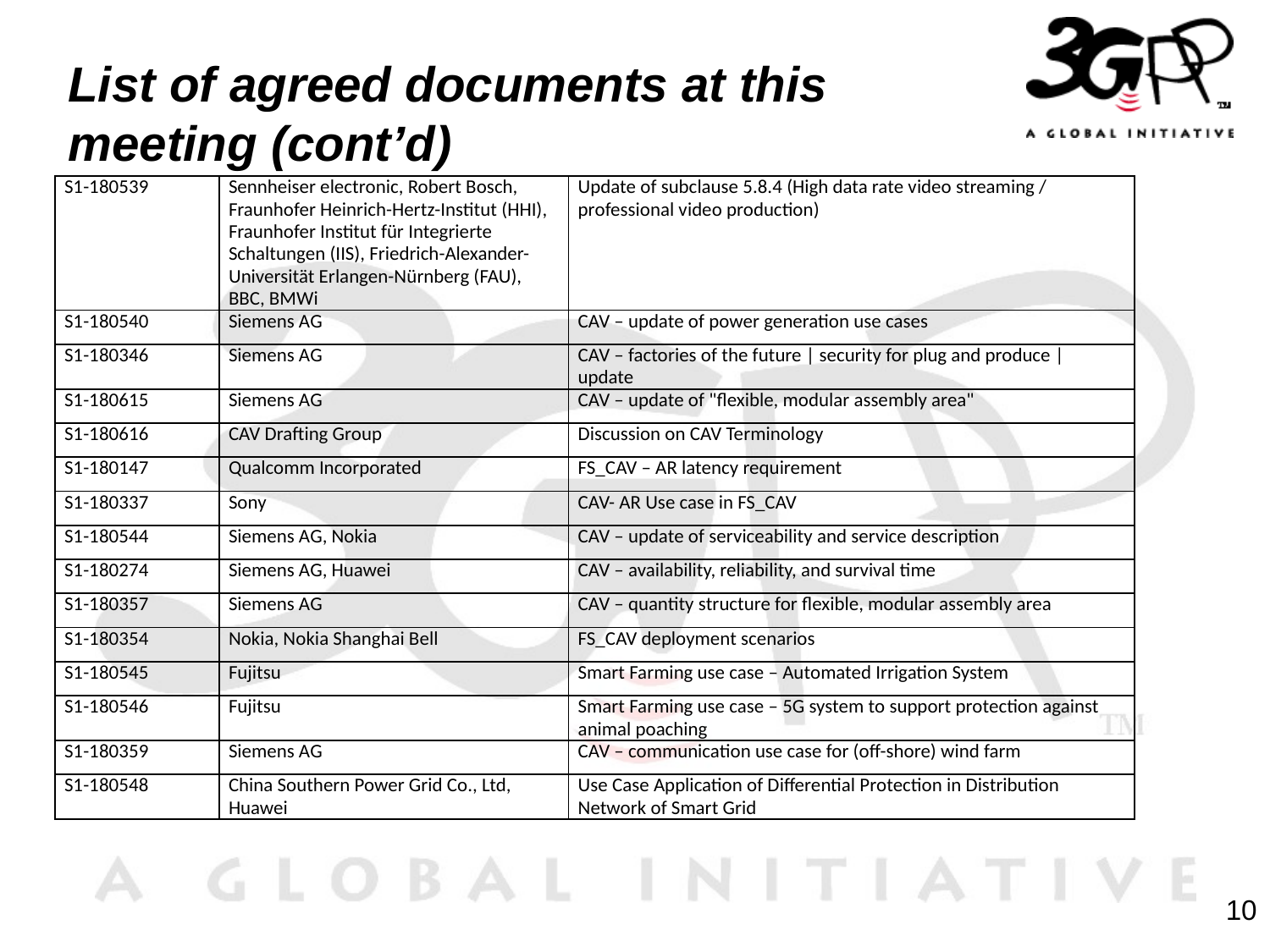

# List of agreed documents at this meeting (cont’d)
| S1-180539 | Sennheiser electronic, Robert Bosch, Fraunhofer Heinrich-Hertz-Institut (HHI), Fraunhofer Institut für Integrierte Schaltungen (IIS), Friedrich-Alexander-Universität Erlangen-Nürnberg (FAU), BBC, BMWi | Update of subclause 5.8.4 (High data rate video streaming / professional video production) |
| --- | --- | --- |
| S1-180540 | Siemens AG | CAV – update of power generation use cases |
| S1-180346 | Siemens AG | CAV – factories of the future | security for plug and produce | update |
| S1-180615 | Siemens AG | CAV – update of "flexible, modular assembly area" |
| S1-180616 | CAV Drafting Group | Discussion on CAV Terminology |
| S1-180147 | Qualcomm Incorporated | FS\_CAV – AR latency requirement |
| S1-180337 | Sony | CAV- AR Use case in FS\_CAV |
| S1-180544 | Siemens AG, Nokia | CAV – update of serviceability and service description |
| S1-180274 | Siemens AG, Huawei | CAV – availability, reliability, and survival time |
| S1-180357 | Siemens AG | CAV – quantity structure for flexible, modular assembly area |
| S1-180354 | Nokia, Nokia Shanghai Bell | FS\_CAV deployment scenarios |
| S1-180545 | Fujitsu | Smart Farming use case – Automated Irrigation System |
| S1-180546 | Fujitsu | Smart Farming use case – 5G system to support protection against animal poaching |
| S1-180359 | Siemens AG | CAV – communication use case for (off-shore) wind farm |
| S1-180548 | China Southern Power Grid Co., Ltd, Huawei | Use Case Application of Differential Protection in Distribution Network of Smart Grid |
10